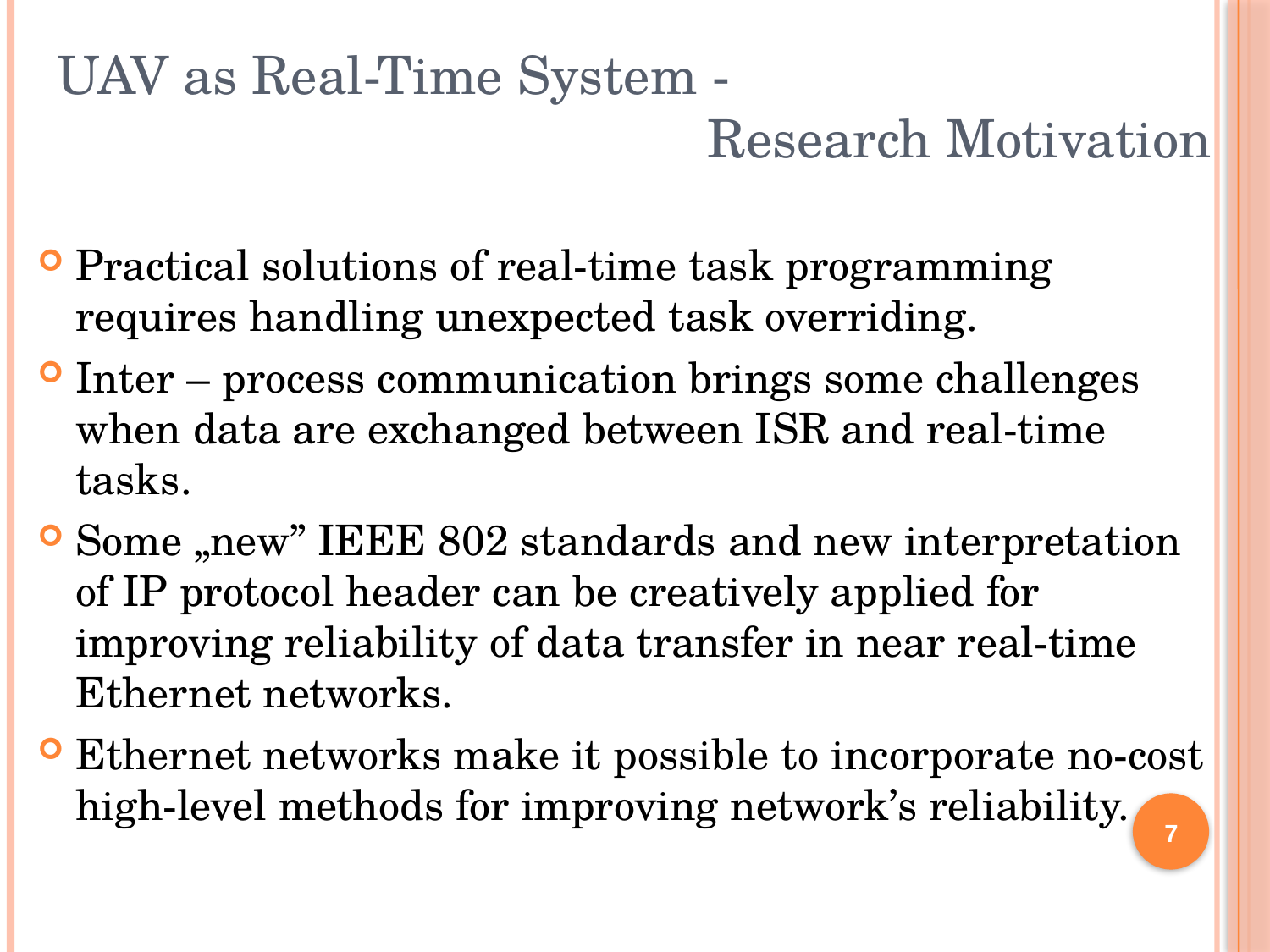

# UAV as Real-Time System - Research Motivation
Practical solutions of real-time task programming requires handling unexpected task overriding.
Inter – process communication brings some challenges when data are exchanged between ISR and real-time tasks.
Some „new” IEEE 802 standards and new interpretation of IP protocol header can be creatively applied for improving reliability of data transfer in near real-time Ethernet networks.
Ethernet networks make it possible to incorporate no-cost high-level methods for improving network’s reliability.
7